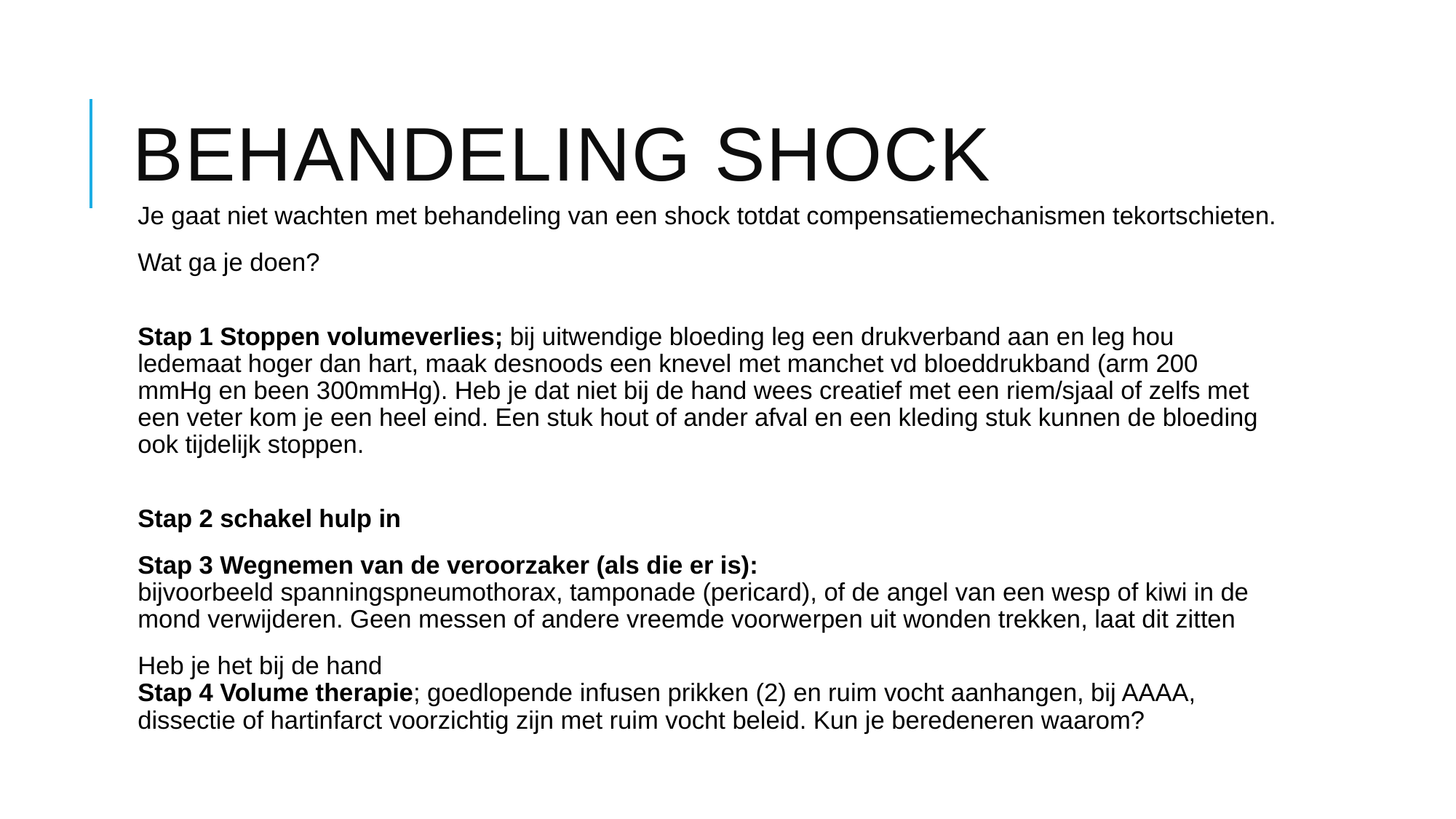

# Behandeling shock
Je gaat niet wachten met behandeling van een shock totdat compensatiemechanismen tekortschieten.
Wat ga je doen?
Stap 1 Stoppen volumeverlies; bij uitwendige bloeding leg een drukverband aan en leg hou ledemaat hoger dan hart, maak desnoods een knevel met manchet vd bloeddrukband (arm 200 mmHg en been 300mmHg). Heb je dat niet bij de hand wees creatief met een riem/sjaal of zelfs met een veter kom je een heel eind. Een stuk hout of ander afval en een kleding stuk kunnen de bloeding ook tijdelijk stoppen.
Stap 2 schakel hulp in
Stap 3 Wegnemen van de veroorzaker (als die er is):
bijvoorbeeld spanningspneumothorax, tamponade (pericard), of de angel van een wesp of kiwi in de mond verwijderen. Geen messen of andere vreemde voorwerpen uit wonden trekken, laat dit zitten
Heb je het bij de hand
Stap 4 Volume therapie; goedlopende infusen prikken (2) en ruim vocht aanhangen, bij AAAA, dissectie of hartinfarct voorzichtig zijn met ruim vocht beleid. Kun je beredeneren waarom?